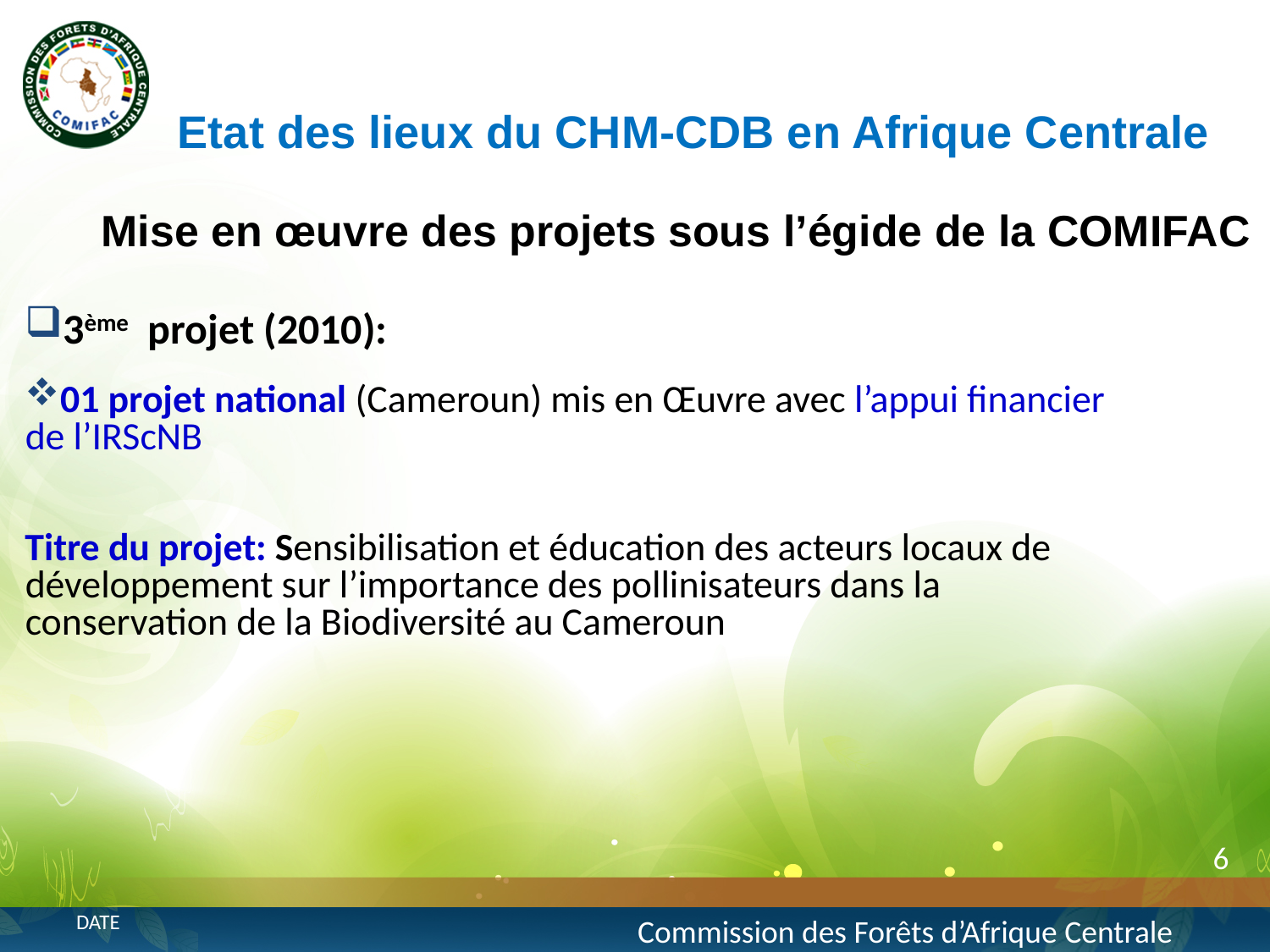

Etat des lieux du CHM-CDB en Afrique Centrale
Mise en œuvre des projets sous l’égide de la COMIFAC
3ème  projet (2010):

01 projet national (Cameroun) mis en Œuvre avec l’appui financier de l’IRScNB

Titre du projet: Sensibilisation et éducation des acteurs locaux de développement sur l’importance des pollinisateurs dans la conservation de la Biodiversité au Cameroun
6
Commission des Forêts d’Afrique Centrale
date